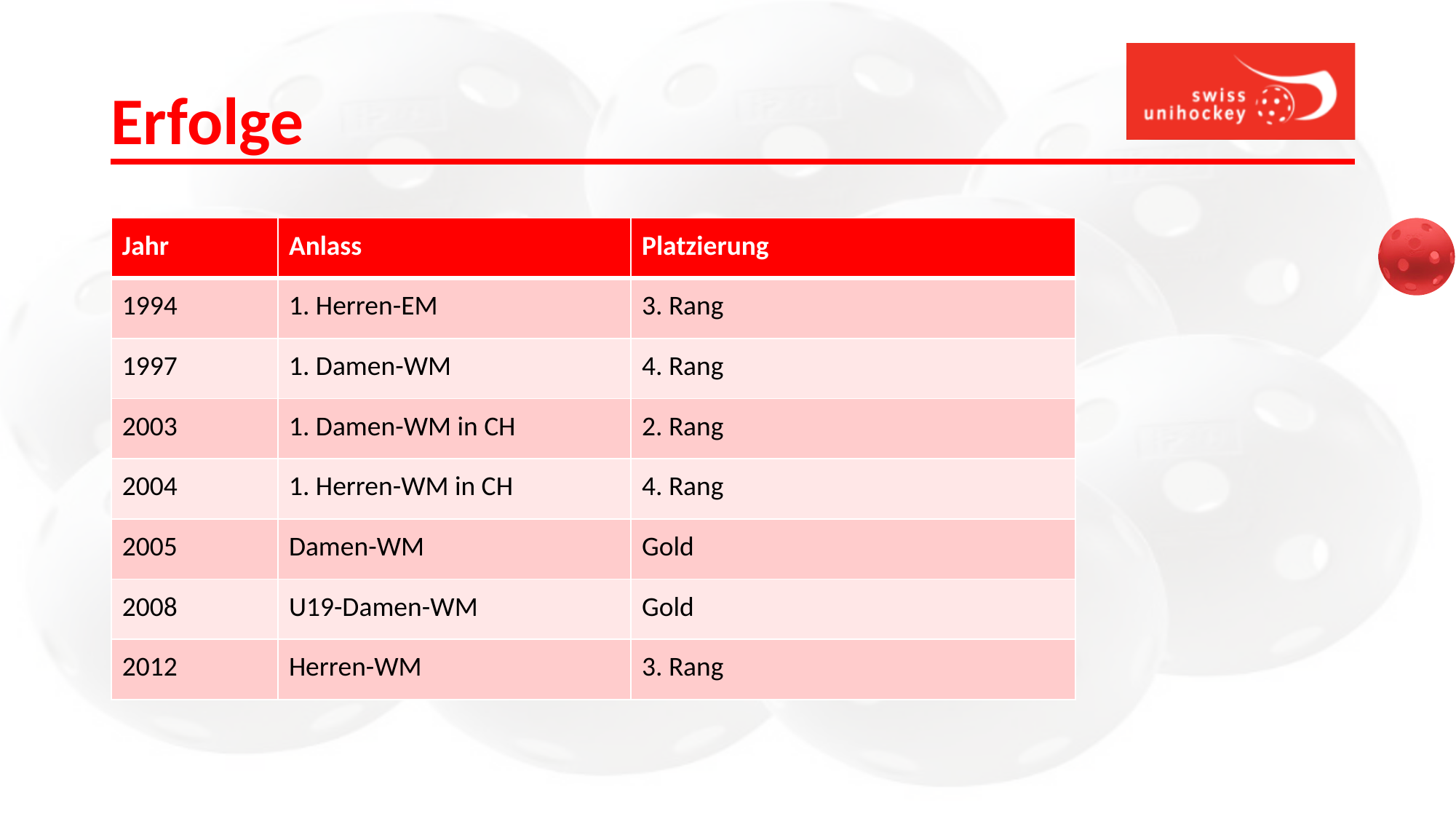

# Erfolge
| Jahr | Anlass | Platzierung |
| --- | --- | --- |
| 1994 | 1. Herren-EM | 3. Rang |
| 1997 | 1. Damen-WM | 4. Rang |
| 2003 | 1. Damen-WM in CH | 2. Rang |
| 2004 | 1. Herren-WM in CH | 4. Rang |
| 2005 | Damen-WM | Gold |
| 2008 | U19-Damen-WM | Gold |
| 2012 | Herren-WM | 3. Rang |